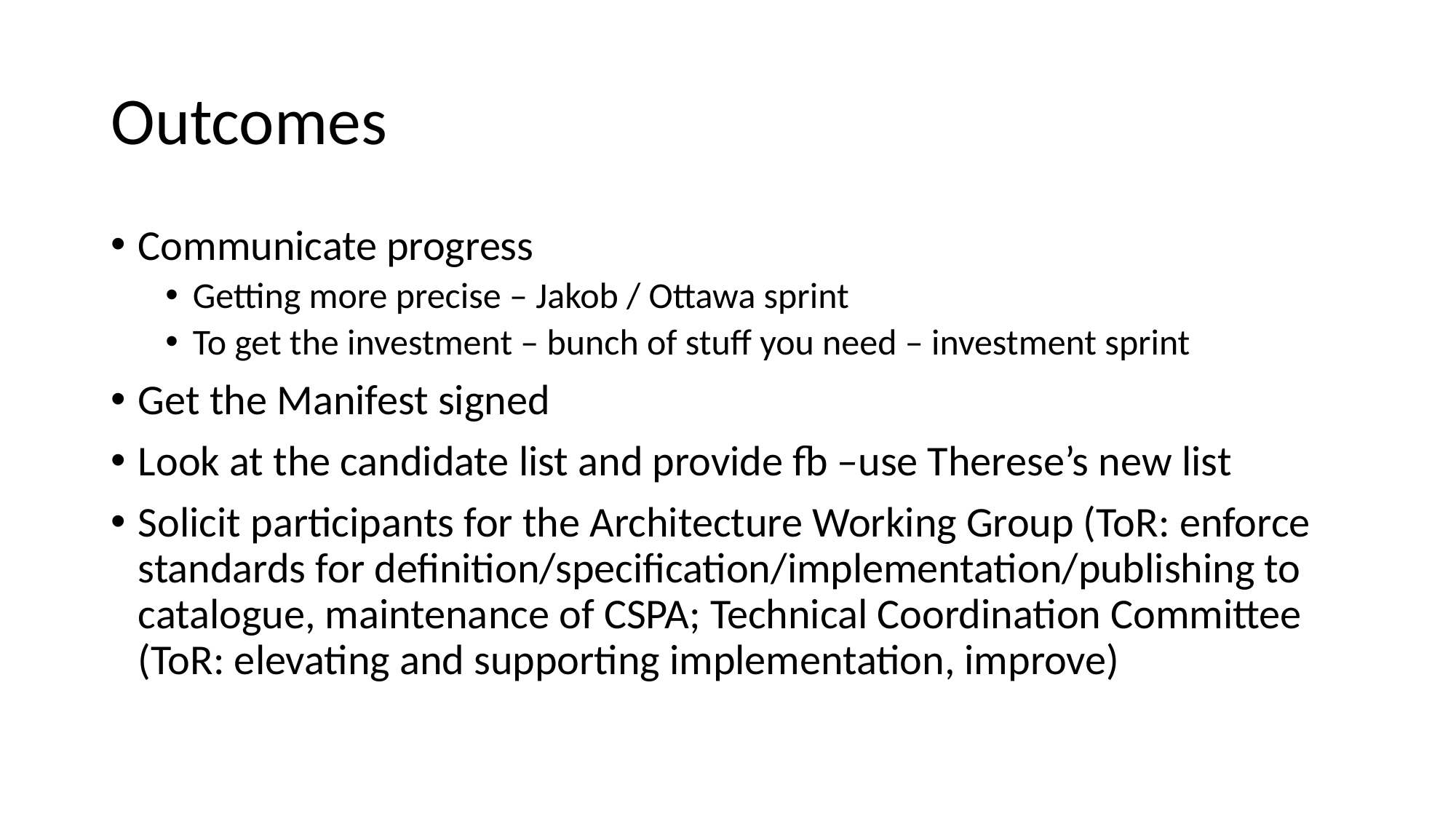

# Outcomes
Communicate progress
Getting more precise – Jakob / Ottawa sprint
To get the investment – bunch of stuff you need – investment sprint
Get the Manifest signed
Look at the candidate list and provide fb –use Therese’s new list
Solicit participants for the Architecture Working Group (ToR: enforce standards for definition/specification/implementation/publishing to catalogue, maintenance of CSPA; Technical Coordination Committee (ToR: elevating and supporting implementation, improve)